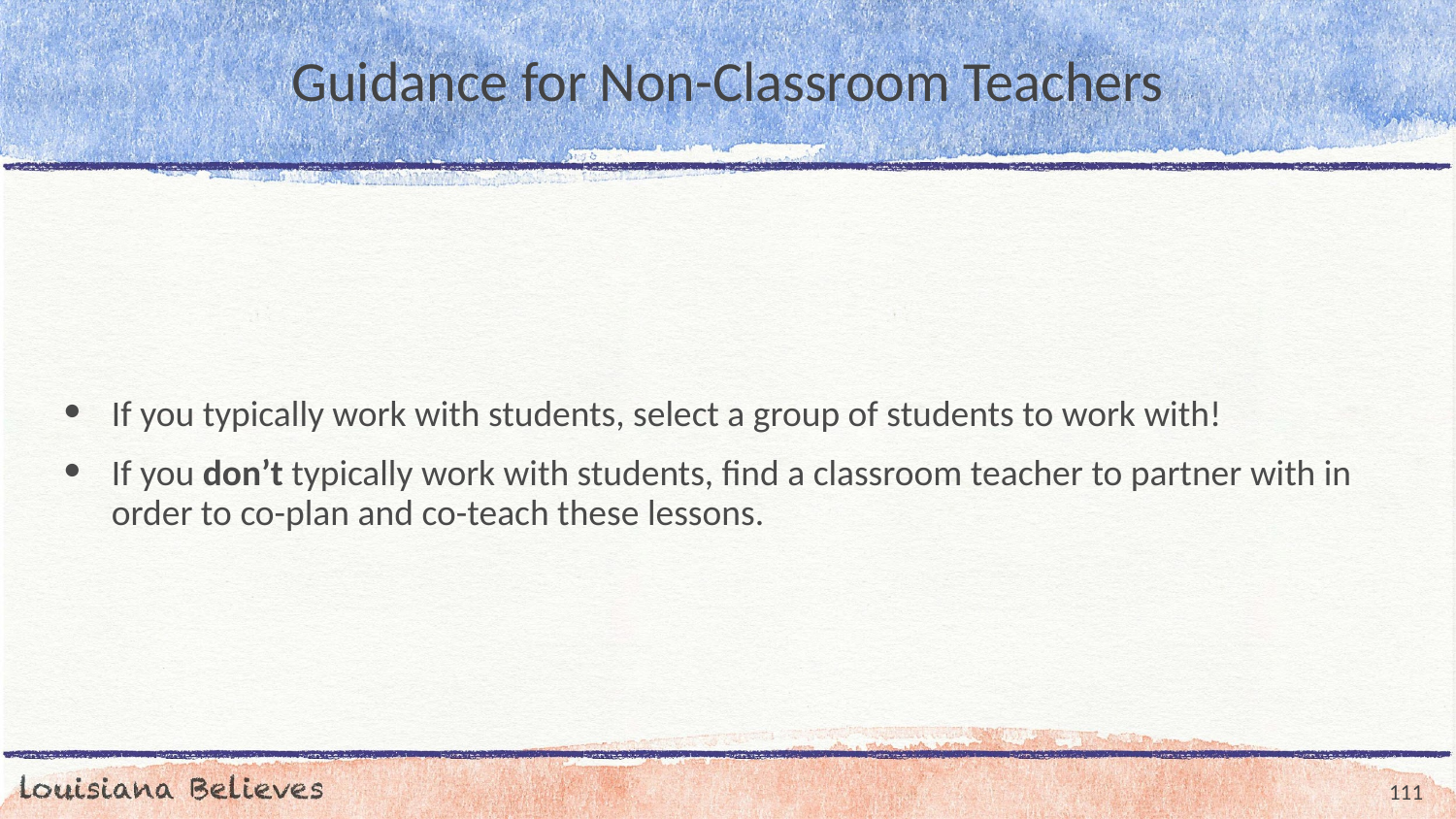

# Guidance for Non-Classroom Teachers
If you typically work with students, select a group of students to work with!
If you don’t typically work with students, find a classroom teacher to partner with in order to co-plan and co-teach these lessons.